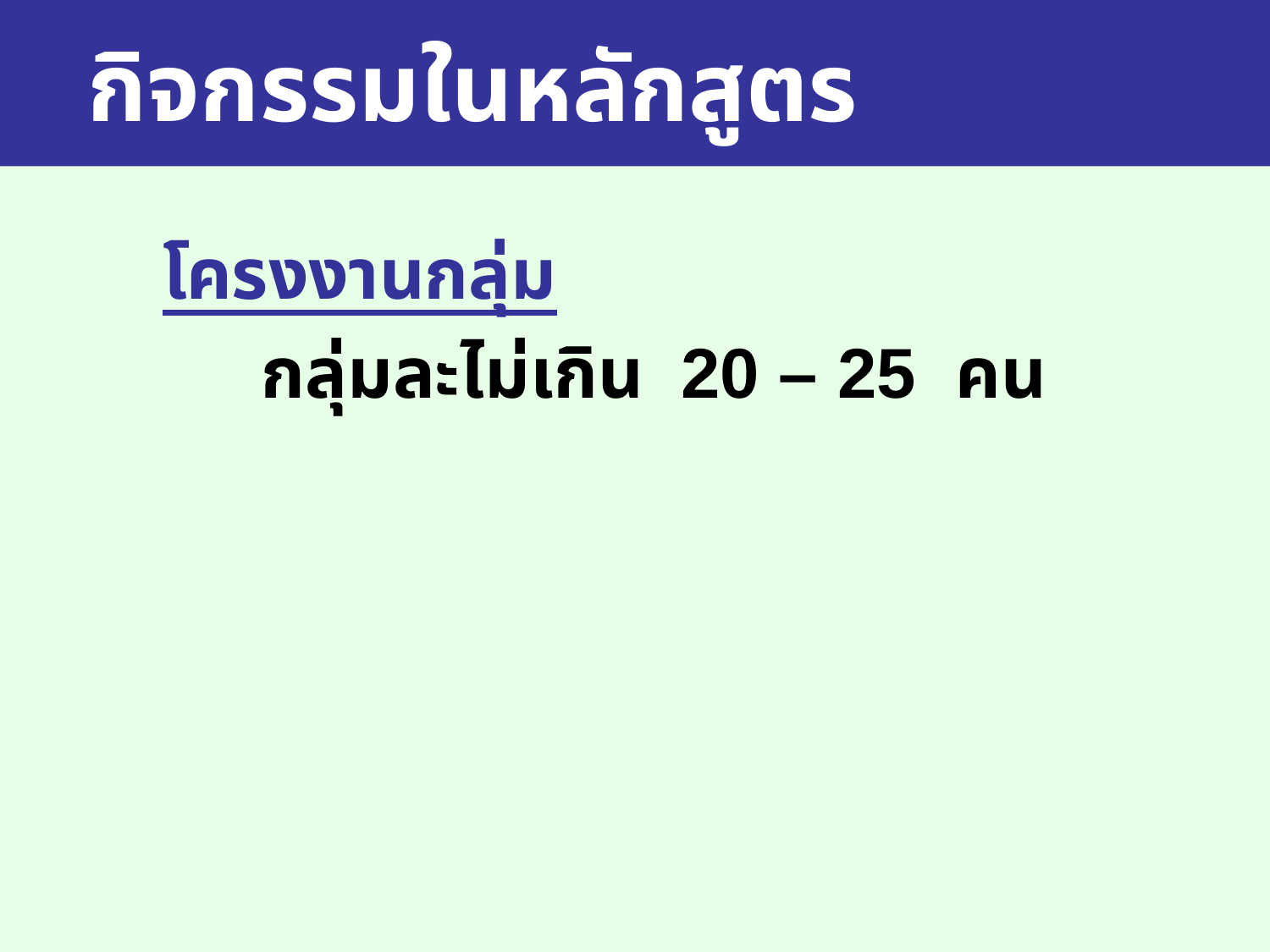

กิจกรรมในหลักสูตร

โครงงานกลุ่ม
	กลุ่มละไม่เกิน  20 – 25  คน